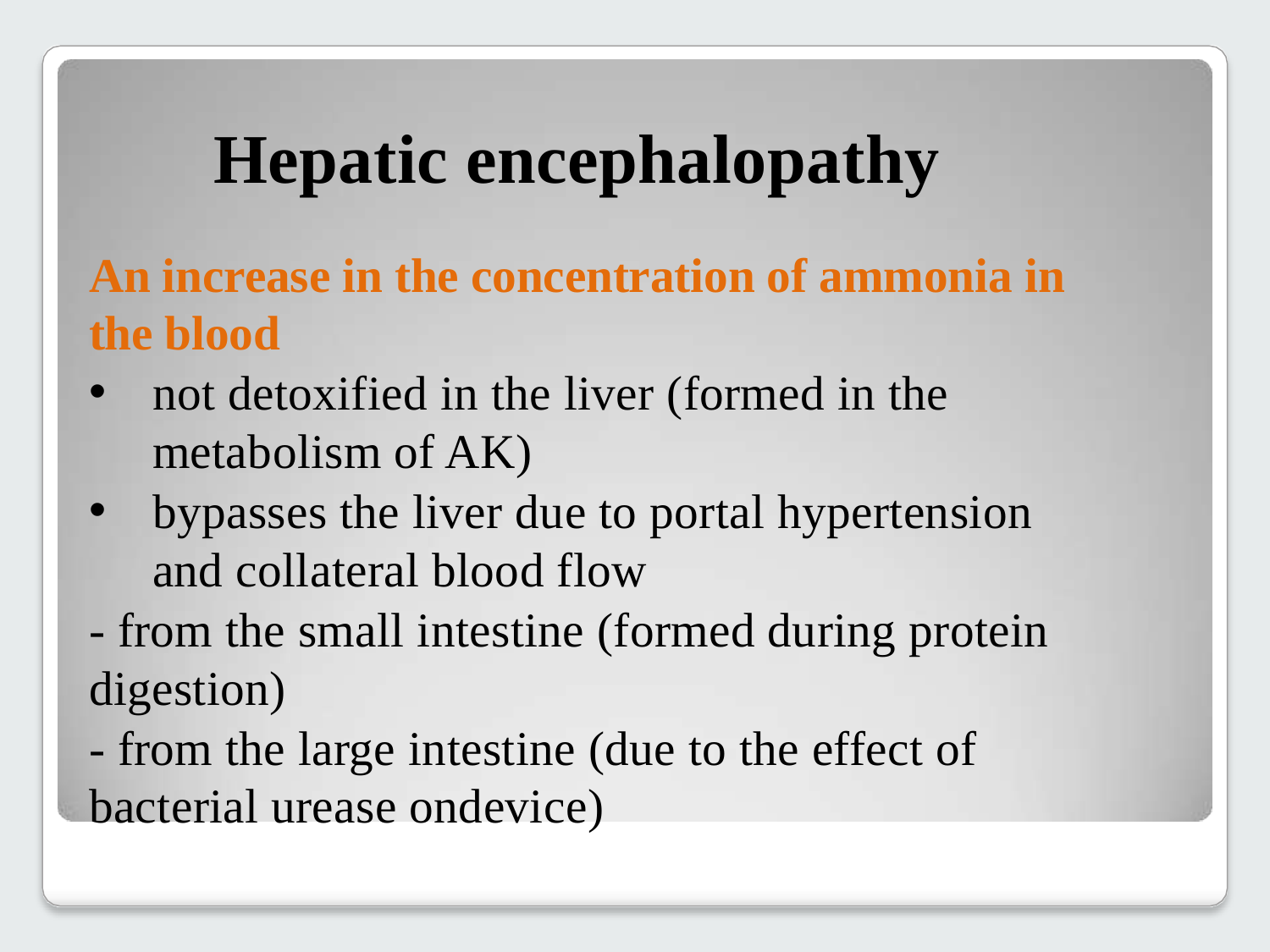

# Hepatic encephalopathy
An increase in the concentration of ammonia in the blood
not detoxified in the liver (formed in the metabolism of AK)
bypasses the liver due to portal hypertension and collateral blood flow
- from the small intestine (formed during protein digestion)
- from the large intestine (due to the effect of bacterial urease ondevice)